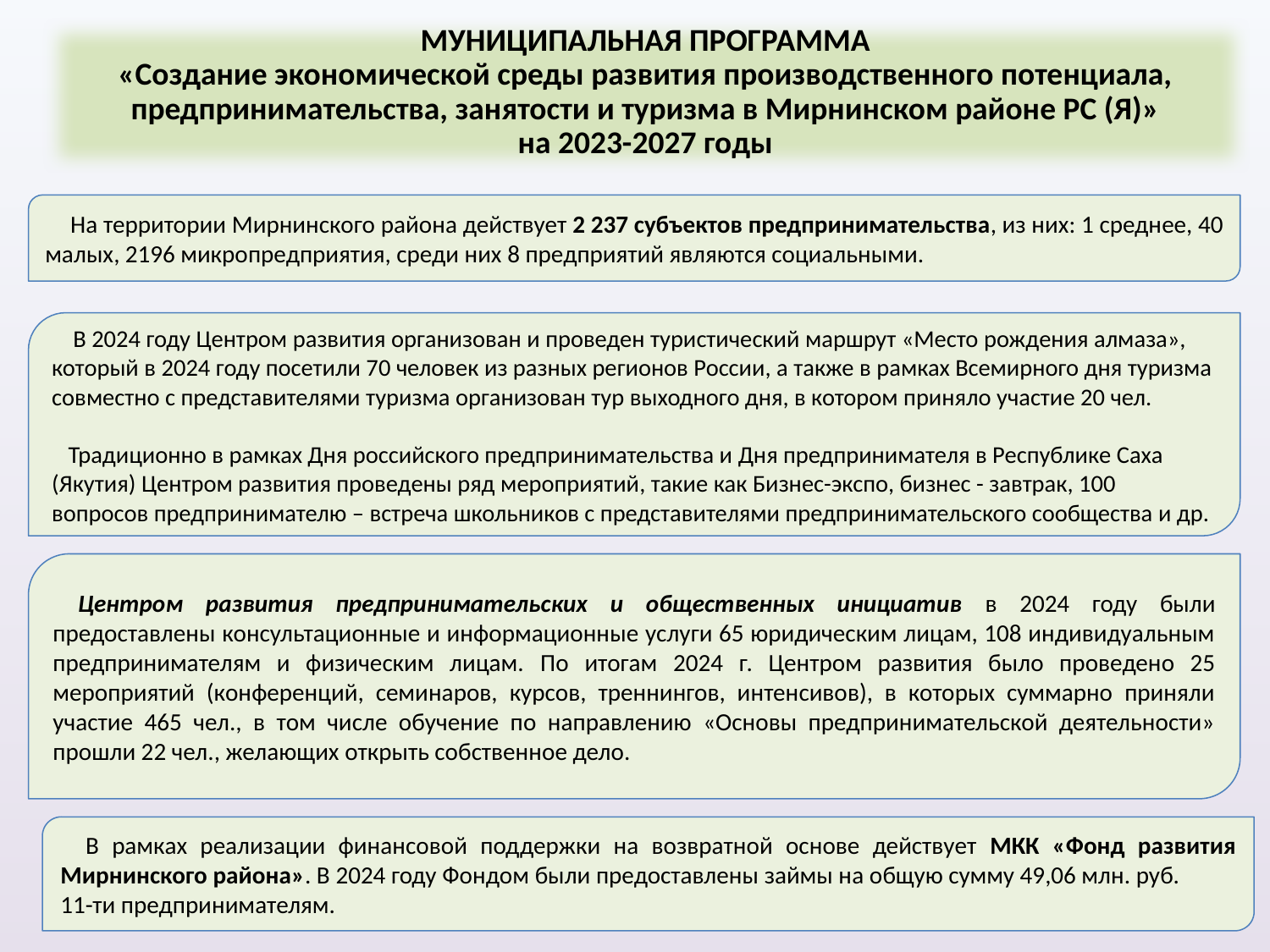

МУНИЦИПАЛЬНАЯ ПРОГРАММА
«Создание экономической среды развития производственного потенциала, предпринимательства, занятости и туризма в Мирнинском районе РС (Я)»
на 2023-2027 годы
На территории Мирнинского района действует 2 237 субъектов предпринимательства, из них: 1 среднее, 40 малых, 2196 микропредприятия, среди них 8 предприятий являются социальными.

    В 2024 году Центром развития организован и проведен туристический маршрут «Место рождения алмаза», который в 2024 году посетили 70 человек из разных регионов России, а также в рамках Всемирного дня туризма совместно с представителями туризма организован тур выходного дня, в котором приняло участие 20 чел.

   Традиционно в рамках Дня российского предпринимательства и Дня предпринимателя в Республике Саха (Якутия) Центром развития проведены ряд мероприятий, такие как Бизнес-экспо, бизнес - завтрак, 100 вопросов предпринимателю – встреча школьников с представителями предпринимательского сообщества и др.

Центром развития предпринимательских и общественных инициатив в 2024 году были предоставлены консультационные и информационные услуги 65 юридическим лицам, 108 индивидуальным предпринимателям и физическим лицам. По итогам 2024 г. Центром развития было проведено 25 мероприятий (конференций, семинаров, курсов, треннингов, интенсивов), в которых суммарно приняли участие 465 чел., в том числе обучение по направлению «Основы предпринимательской деятельности» прошли 22 чел., желающих открыть собственное дело.
В рамках реализации финансовой поддержки на возвратной основе действует МКК «Фонд развития Мирнинского района». В 2024 году Фондом были предоставлены займы на общую сумму 49,06 млн. руб.           11-ти предпринимателям.